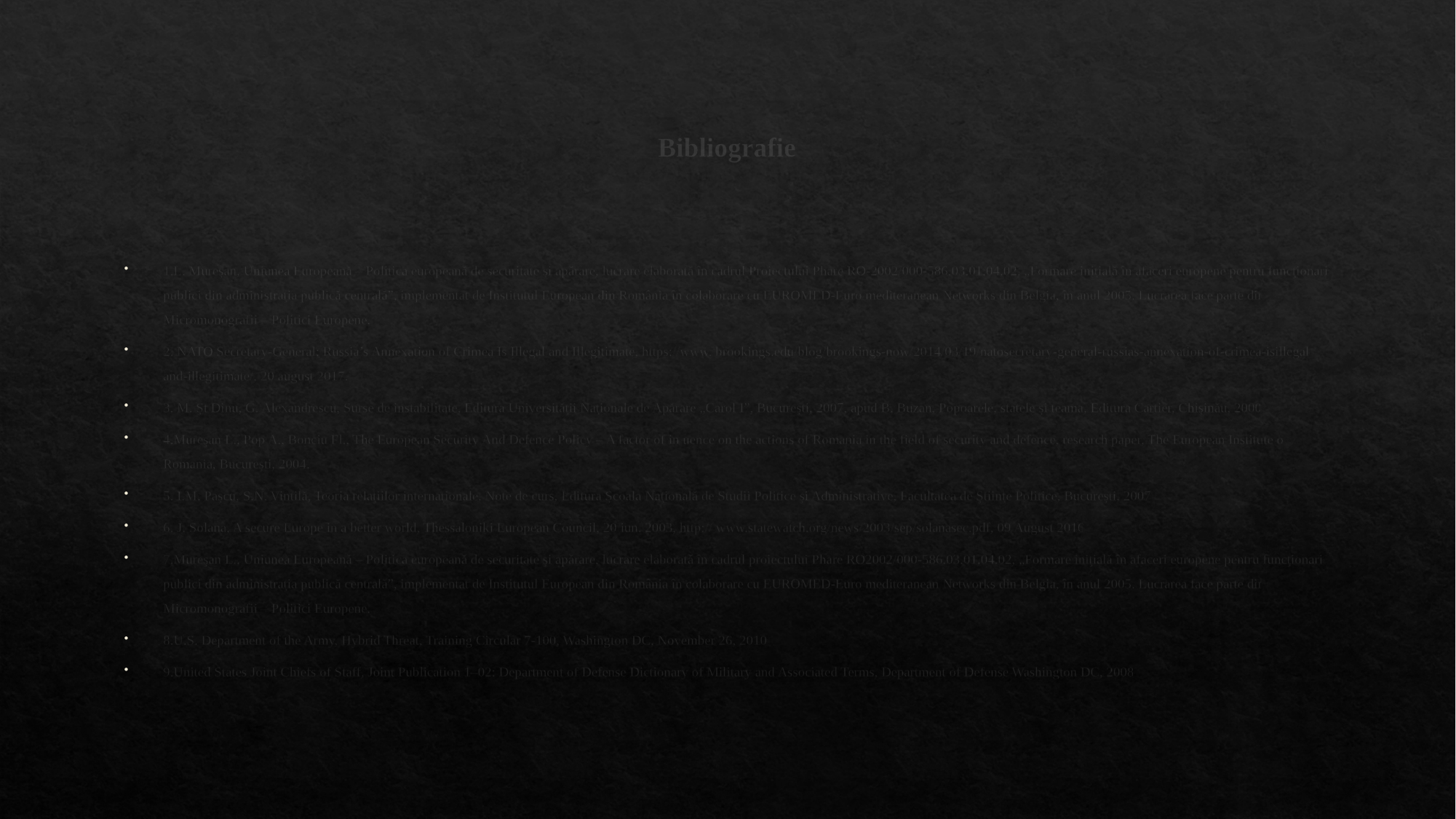

# Bibliografie
1.L. Mureşan, Uniunea Europeană – Politica europeană de securitate şi apărare, lucrare elaborată în cadrul Proiectului Phare RO-2002/000-586.03.01.04.02, „Formare iniţială în afaceri europene pentru funcţionarii publici din administraţia publică centrală”, implementat de Institutul European din România în colaborare cu EUROMED-Euro mediteranean Networks din Belgia, în anul 2005. Lucrarea face parte din Micromonografii – Politici Europene.
2. NATO Secretary-General: Russia’s Annexation of Crimea Is Illegal and Illegitimate, https://www. brookings.edu/blog/brookings-now/2014/03/19/natosecretary-general-russias-annexation-of-crimea-isillegal-and-illegitimate/, 20 august 2017.
3. M. Şt Dinu, G. Alexandrescu, Surse de instabilitate, Editura Universităţii Naţionale de Apărare „Carol I”, Bucureşti, 2007, apud B. Buzan, Popoarele, statele şi teama, Editura Cartier, Chişinău, 2000.
4.Mureşan L., Pop A., Bonciu Fl., The European Security And Defence Policy – A factor of in uence on the actions of Romania in the field of security and defence, research paper, The European Institute of Romania, Bucureşti, 2004.
5. I.M. Paşcu, S.N. Vintilă, Teoria relaţiilor internaţionale. Note de curs, Editura Şcoala Naţională de Studii Politice şi Administrative, Facultatea de Ştiinţe Politice, Bucureşti, 2007.
6. J. Solana, A secure Europe in a better world, Thessaloniki European Council, 20 iun. 2003, http:// www.statewatch.org/news/2003/sep/solanasec.pdf, 09 August 2016.
7.Mureşan L., Uniunea Europeană – Politica europeană de securitate şi apărare, lucrare elaborată în cadrul proiectului Phare RO2002/000-586.03.01.04.02, „Formare iniţială în afaceri europene pentru funcţionarii publici din administraţia publică centrală”, implementat de Institutul European din România în colaborare cu EUROMED-Euro mediteranean Networks din Belgia, în anul 2005. Lucrarea face parte din Micromonografii – Politici Europene.
8.U.S. Department of the Army, Hybrid Threat, Training Circular 7-100, Washington DC, November 26, 2010.
9.United States Joint Chiefs of Staff, Joint Publication 1–02: Department of Defense Dictionary of Military and Associated Terms, Department of Defense Washington DC, 2008.